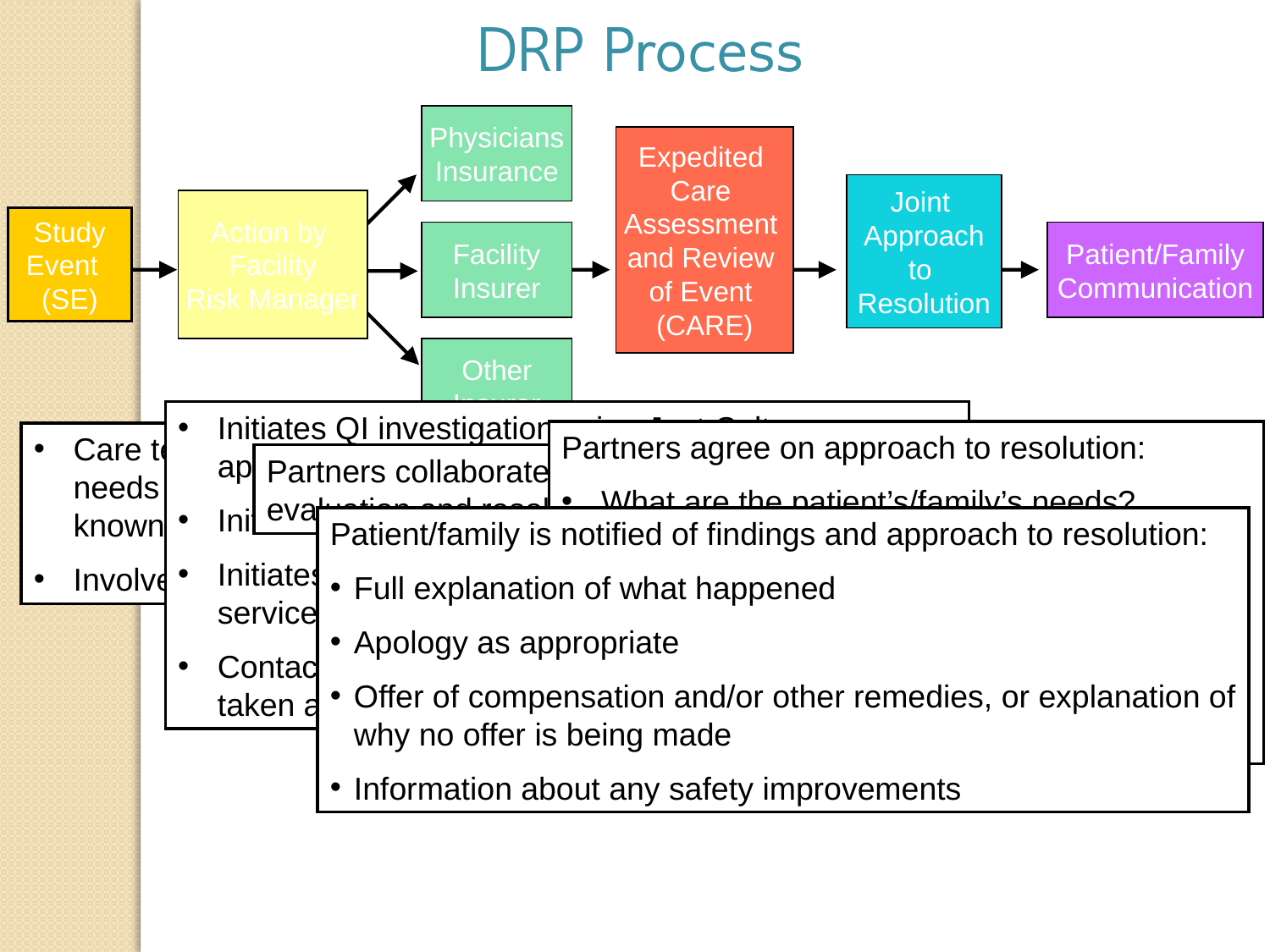

DRP Process
Physicians
Insurance
Facility
Insurer
Other
Insurer

Expedited
Care
Assessment
and Review
of Event
(CARE)

Joint
Approach
to
Resolution

Action by
Facility
Risk Manager

Study Event
(SE)
Patient/Family
Communication

Initiates QI investigation using Just Culture approach
Initiates support services for patient/family
Initiates disclosure coaching and other support services for health care team
Contacts other Partners to explain SE and steps taken and initiate collaboration
Partners agree on approach to resolution:
What are the patient’s/family’s needs?
Will monetary compensation or other remedies be offered?
What will be disclosed to patient/family?
How will identified system improvements be pursued?
Partners and involved providers decide on effective approach and timeline for CARE, including internal and/or external expert review to determine:
Whether care was reasonable
Whether system improvements are needed to prevent recurrence
Whether other actions are warranted
Care team responds to immediate patient needs and provides information then known
Involved staff reports SE to Risk Manager
Partners collaborate on approach to evaluation and resolution
Patient/family is notified of findings and approach to resolution:
Full explanation of what happened
Apology as appropriate
Offer of compensation and/or other remedies, or explanation of why no offer is being made
Information about any safety improvements